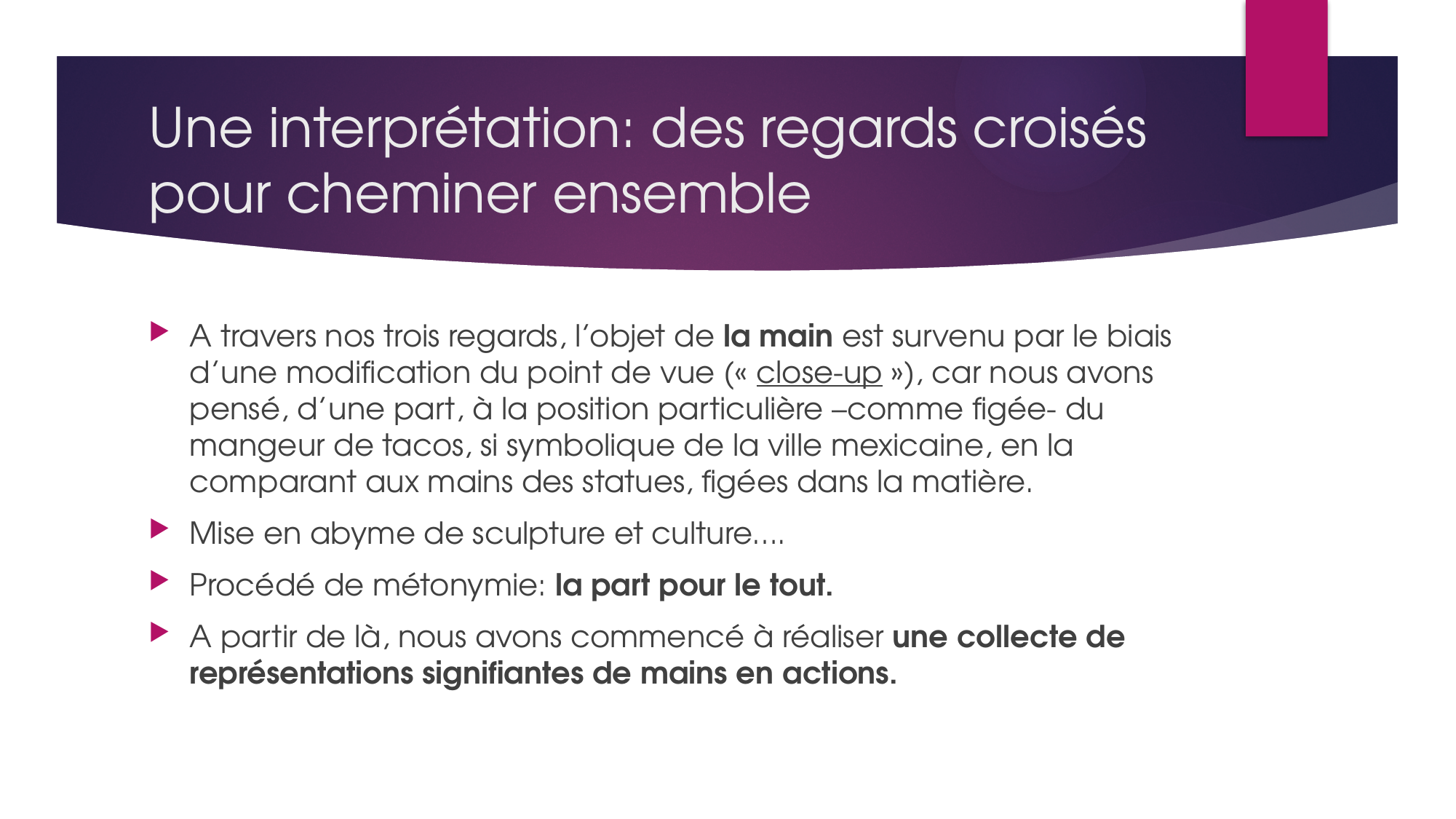

# Une interprétation: des regards croisés pour cheminer ensemble
A travers nos trois regards, l’objet de la main est survenu par le biais d’une modification du point de vue (« close-up »), car nous avons pensé, d’une part, à la position particulière –comme figée- du mangeur de tacos, si symbolique de la ville mexicaine, en la comparant aux mains des statues, figées dans la matière.
Mise en abyme de sculpture et culture….
Procédé de métonymie: la part pour le tout.
A partir de là, nous avons commencé à réaliser une collecte de représentations signifiantes de mains en actions.